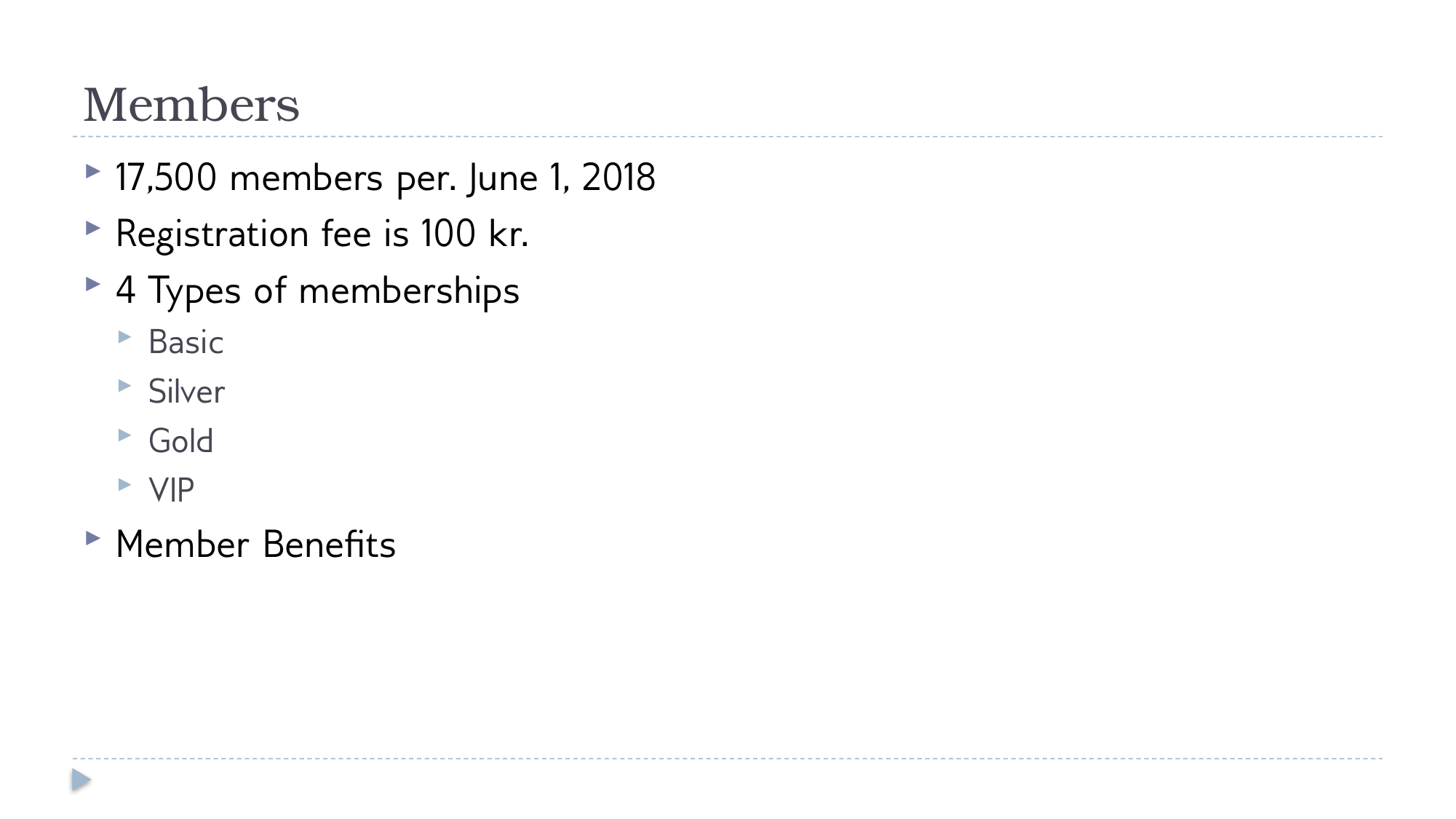

# Members
17,500 members per. June 1, 2018
Registration fee is 100 kr.
4 Types of memberships
Basic
Silver
Gold
VIP
Member Benefits